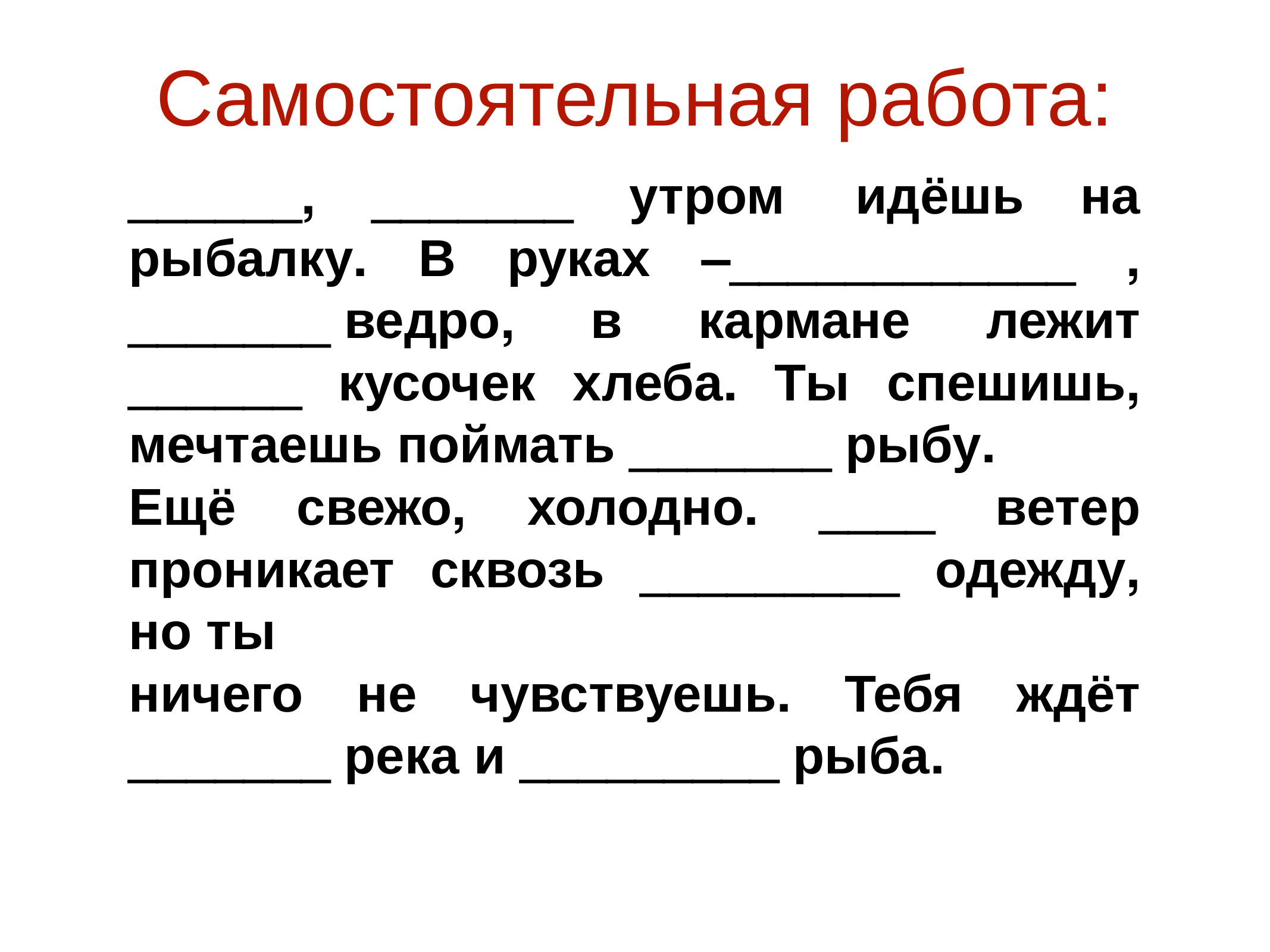

# Самостоятельная работа:
______, _______ утром  идёшь на рыбалку. В руках –____________ , _______ ведро, в кармане лежит ______ кусочек хлеба. Ты спешишь, мечтаешь поймать _______ рыбу.
Ещё свежо, холодно. ____ ветер проникает сквозь _________ одежду, но ты
ничего не чувствуешь. Тебя ждёт _______ река и _________ рыба.